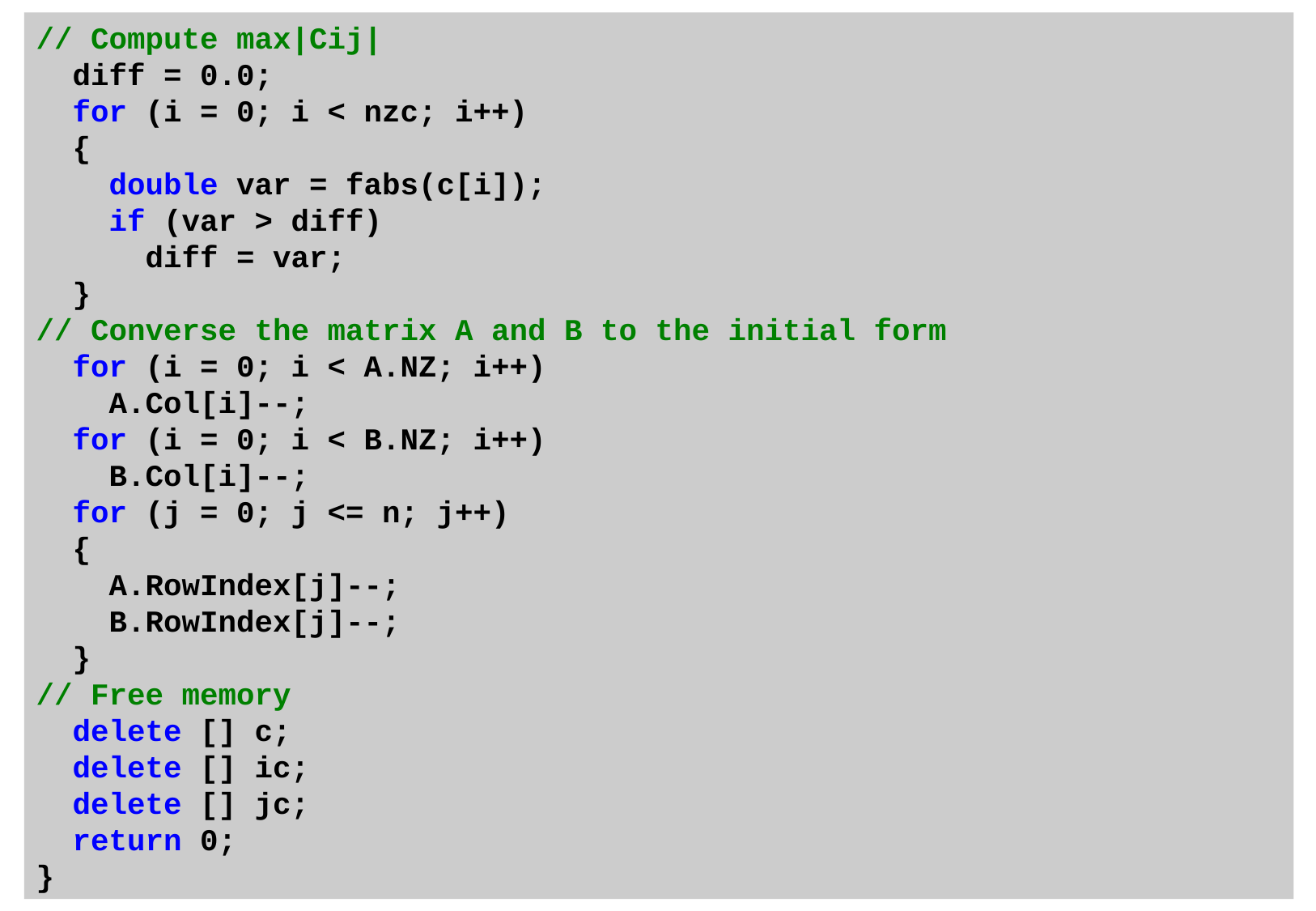

// Compute max|Cij|
  diff = 0.0;
  for (i = 0; i < nzc; i++)
  {
    double var = fabs(c[i]);
    if (var > diff)
      diff = var;
  }
// Converse the matrix A and B to the initial form
  for (i = 0; i < A.NZ; i++)
    A.Col[i]--;
  for (i = 0; i < B.NZ; i++)
    B.Col[i]--;
  for (j = 0; j <= n; j++)
  {
    A.RowIndex[j]--;
    B.RowIndex[j]--;
  }
// Free memory
  delete [] c;
  delete [] ic;
  delete [] jc;
  return 0;
}